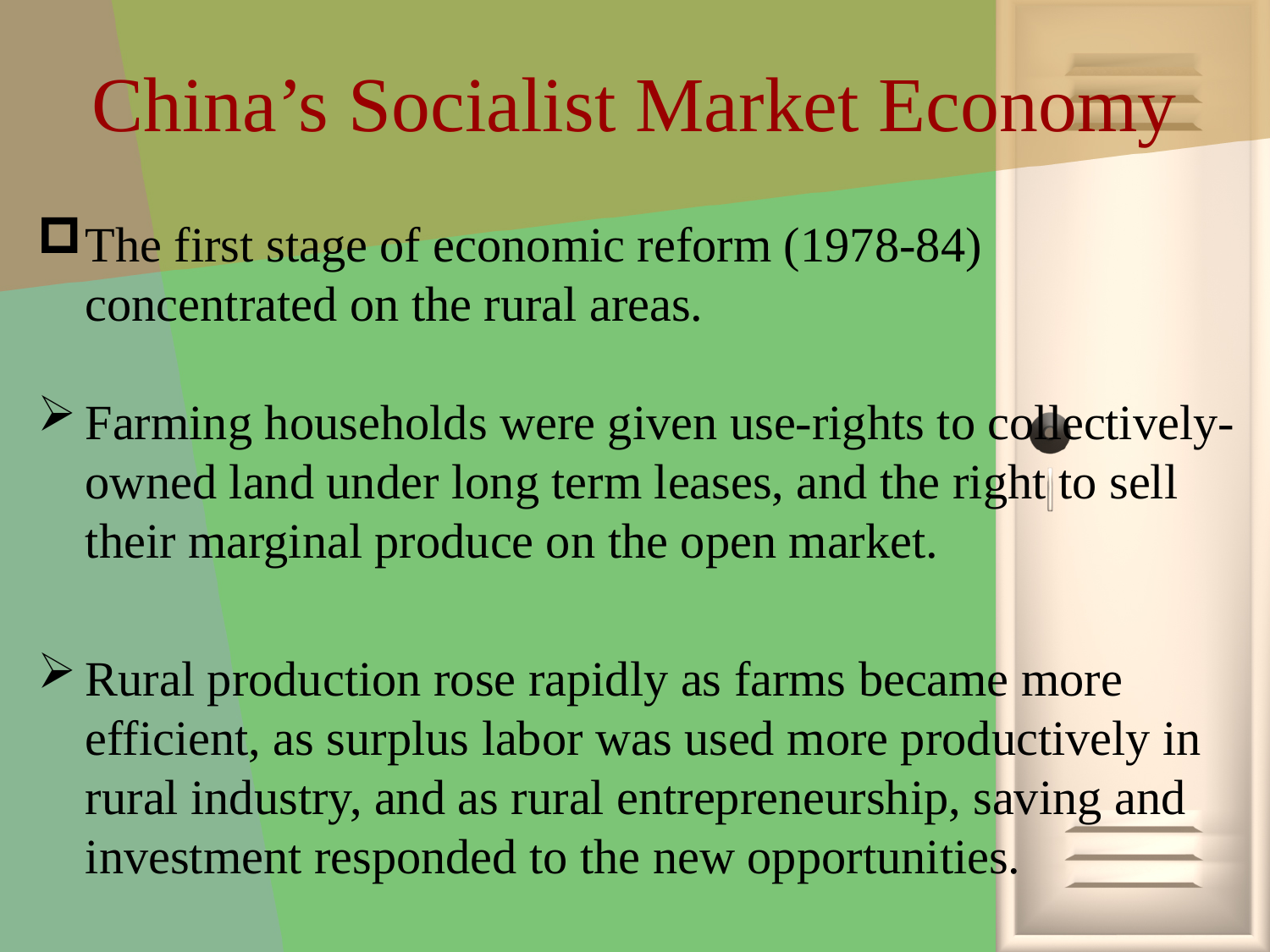

# China’s Socialist Market Economy
The first stage of economic reform (1978-84) concentrated on the rural areas.

Farming households were given use-rights to collectively-owned land under long term leases, and the right to sell their marginal produce on the open market.

Rural production rose rapidly as farms became more efficient, as surplus labor was used more productively in rural industry, and as rural entrepreneurship, saving and investment responded to the new opportunities.